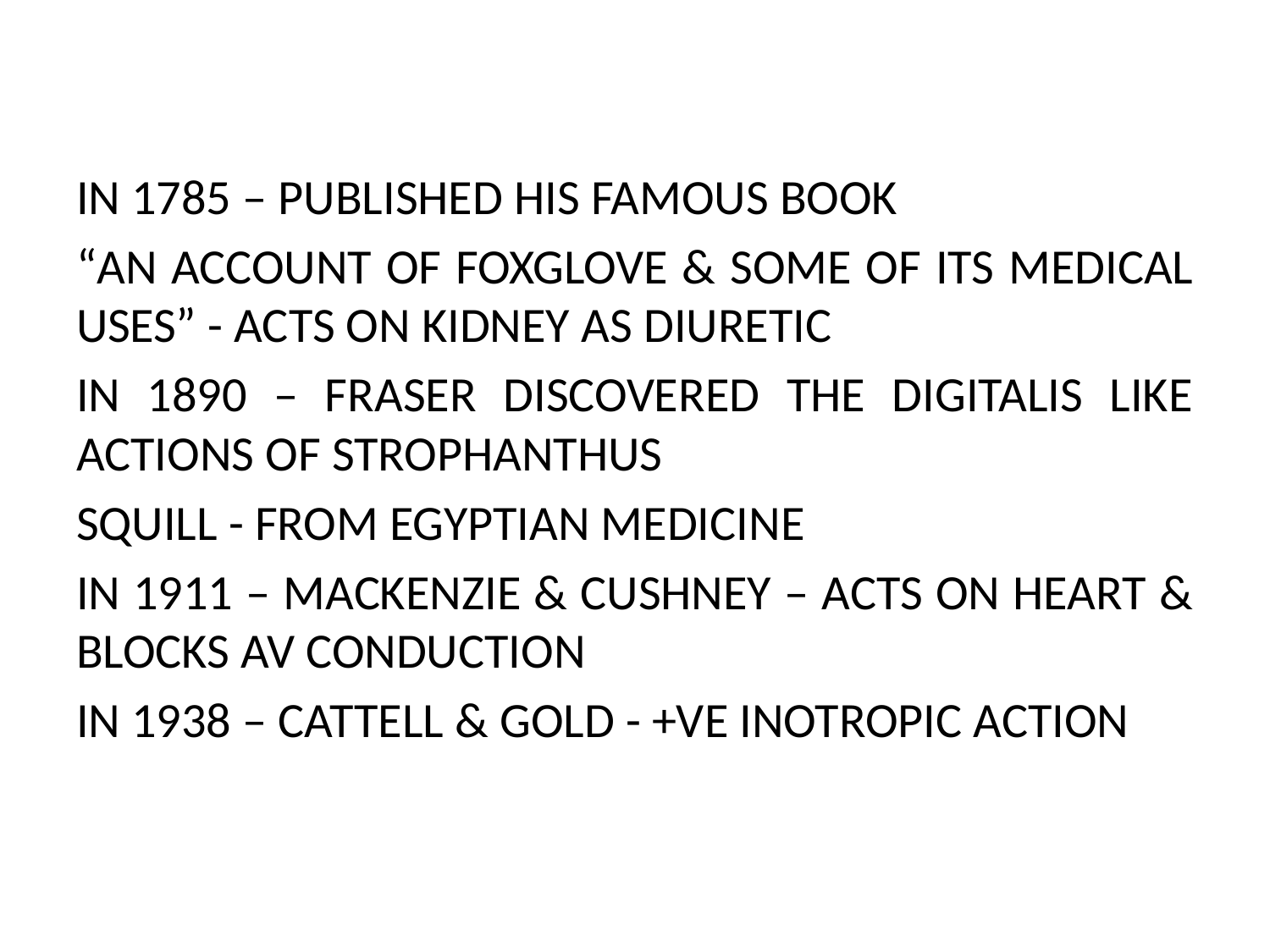

IN 1785 – PUBLISHED HIS FAMOUS BOOK
“AN ACCOUNT OF FOXGLOVE & SOME OF ITS MEDICAL USES” - ACTS ON KIDNEY AS DIURETIC
IN 1890 – FRASER DISCOVERED THE DIGITALIS LIKE ACTIONS OF STROPHANTHUS
SQUILL - FROM EGYPTIAN MEDICINE
IN 1911 – MACKENZIE & CUSHNEY – ACTS ON HEART & BLOCKS AV CONDUCTION
IN 1938 – CATTELL & GOLD - +VE INOTROPIC ACTION